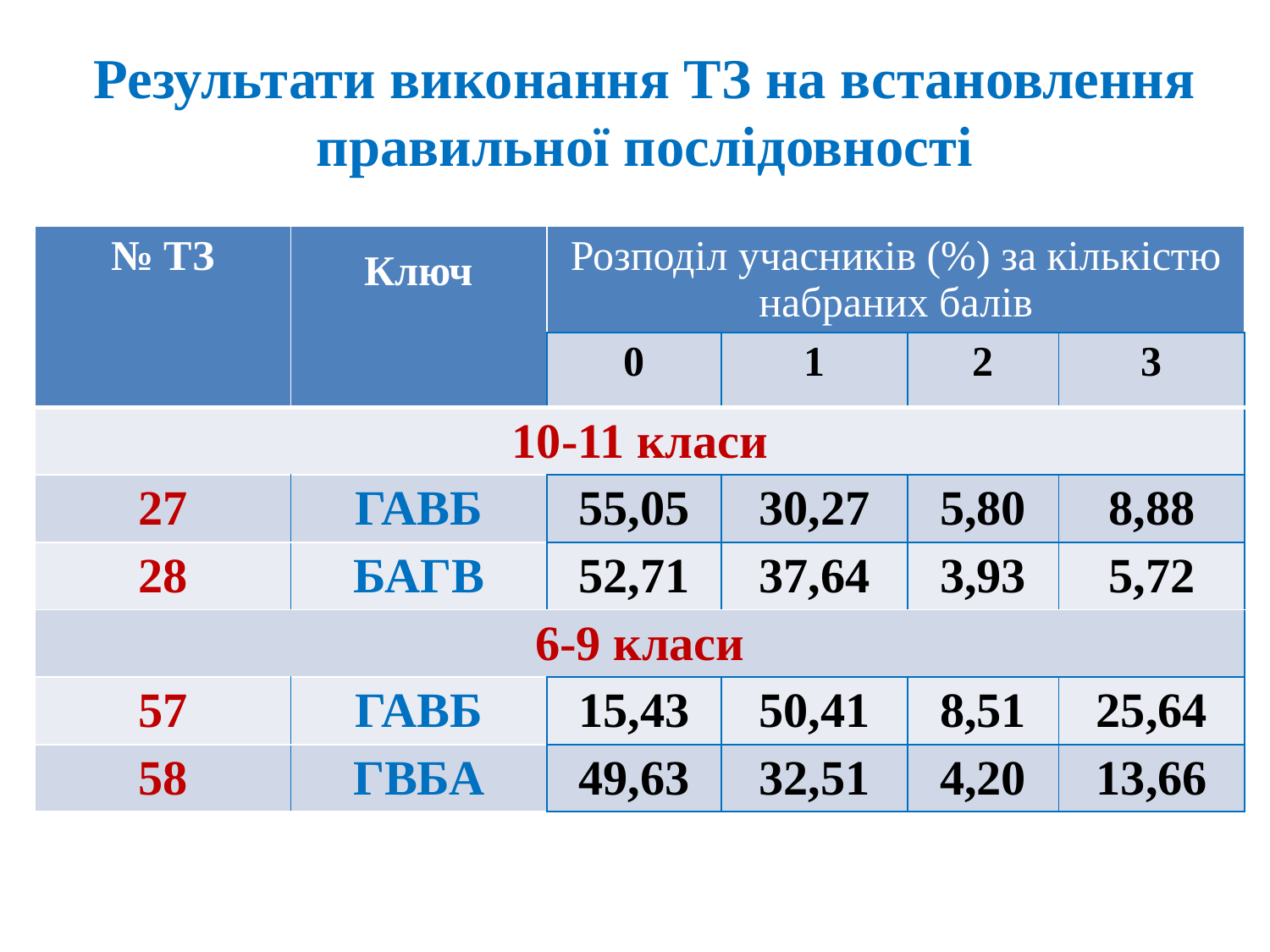

Результати виконання ТЗ на встановлення правильної послідовності
| № ТЗ | Ключ | Розподіл учасників (%) за кількістю набраних балів |  |  |  |
| --- | --- | --- | --- | --- | --- |
|  |  | 0 | 1 | 2 | 3 |
| 10-11 класи |  |  |  |  |  |
| 27 | ГАВБ | 55,05 | 30,27 | 5,80 | 8,88 |
| 28 | БАГВ | 52,71 | 37,64 | 3,93 | 5,72 |
| 6-9 класи |  |  |  |  |  |
| 57 | ГАВБ | 15,43 | 50,41 | 8,51 | 25,64 |
| 58 | ГВБА | 49,63 | 32,51 | 4,20 | 13,66 |